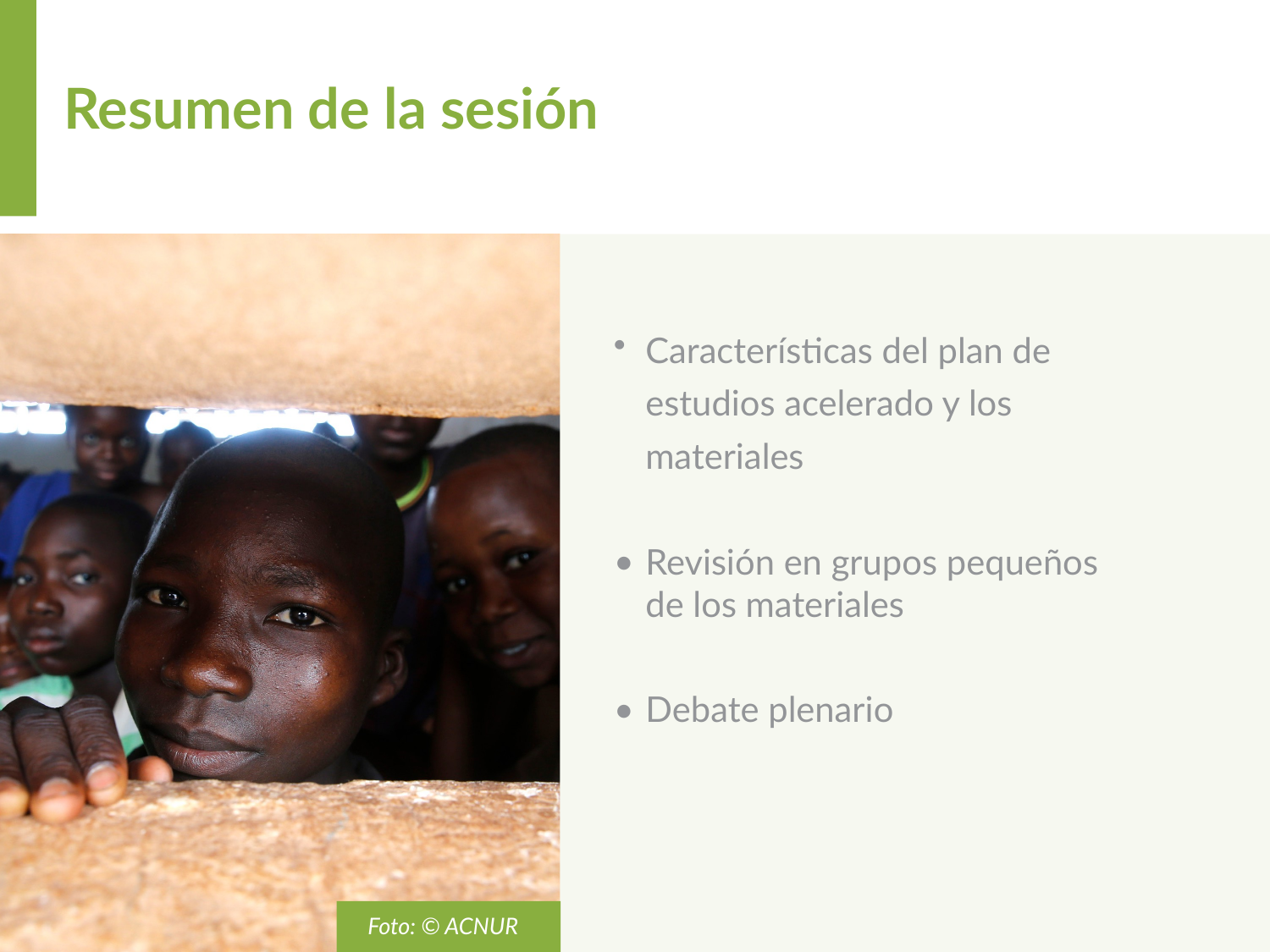

# Resumen de la sesión

Características del plan de estudios acelerado y los materiales

Revisión en grupos pequeños de los materiales

Debate plenario
Foto: © ACNUR